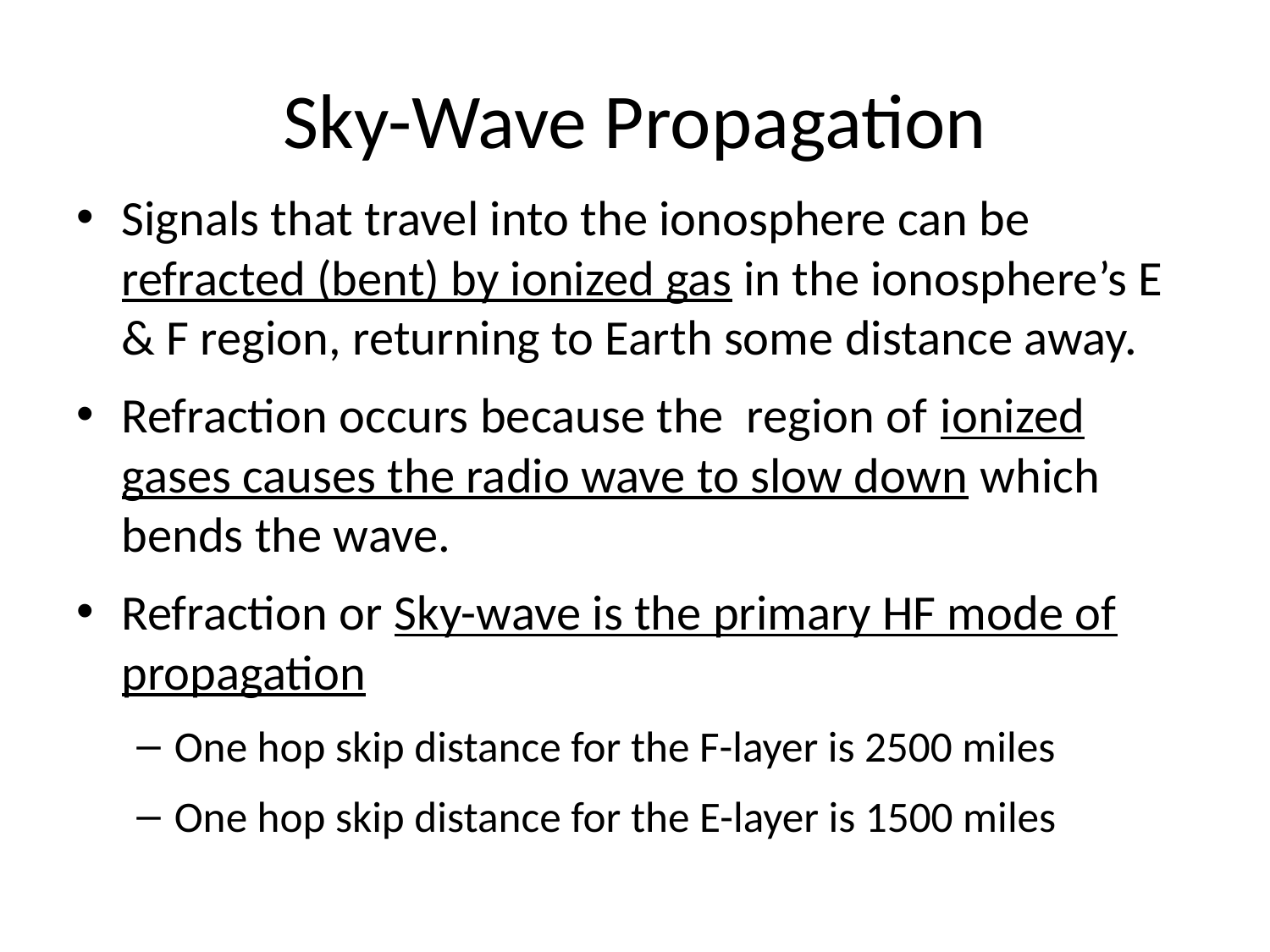

# Sky-Wave Propagation
Signals that travel into the ionosphere can be refracted (bent) by ionized gas in the ionosphere’s E & F region, returning to Earth some distance away.
Refraction occurs because the  region of ionized gases causes the radio wave to slow down which bends the wave.
Refraction or Sky-wave is the primary HF mode of propagation
One hop skip distance for the F-layer is 2500 miles
One hop skip distance for the E-layer is 1500 miles